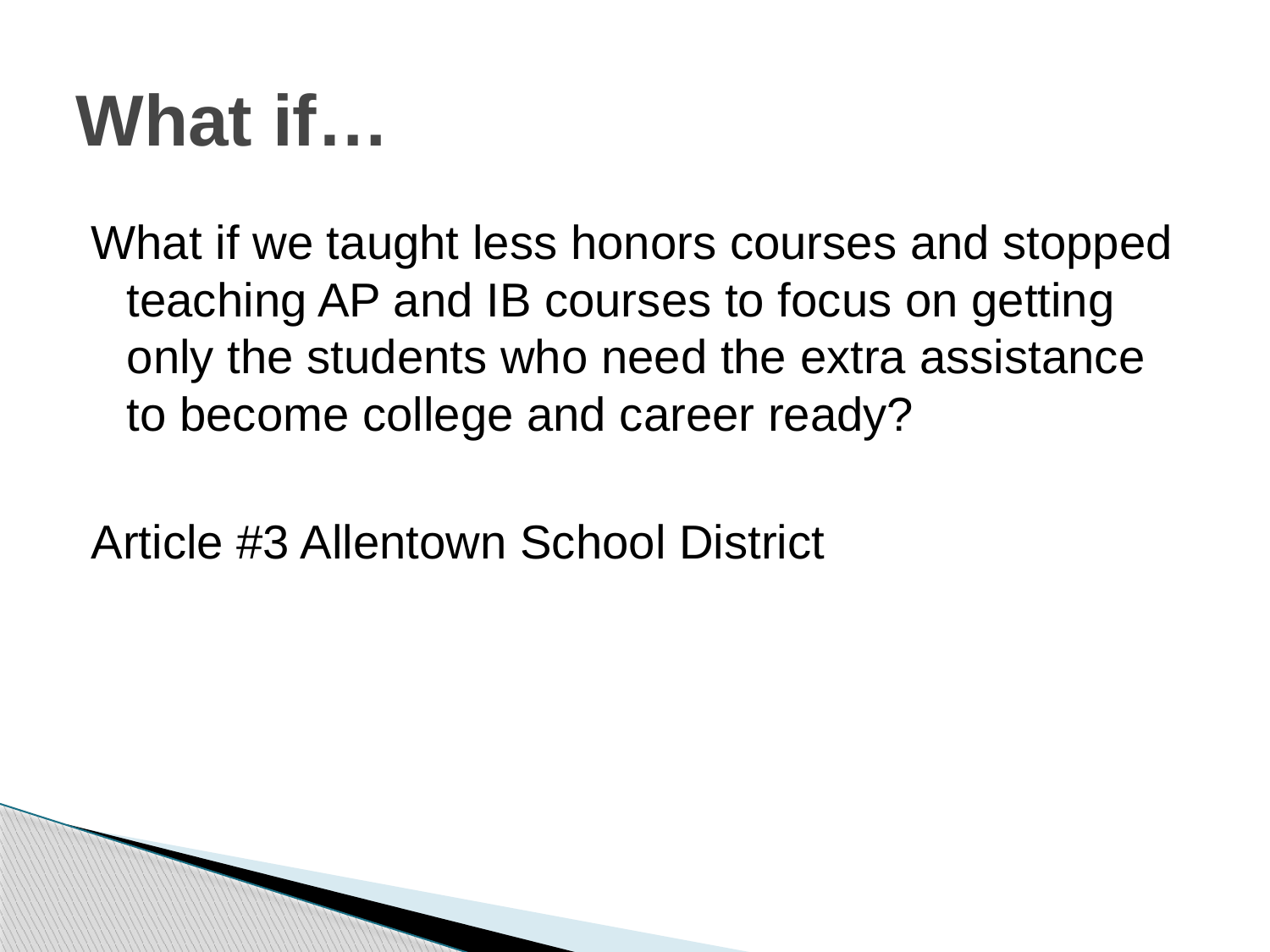

# What if…
What if we taught less honors courses and stopped teaching AP and IB courses to focus on getting only the students who need the extra assistance to become college and career ready?

Article #3 Allentown School District